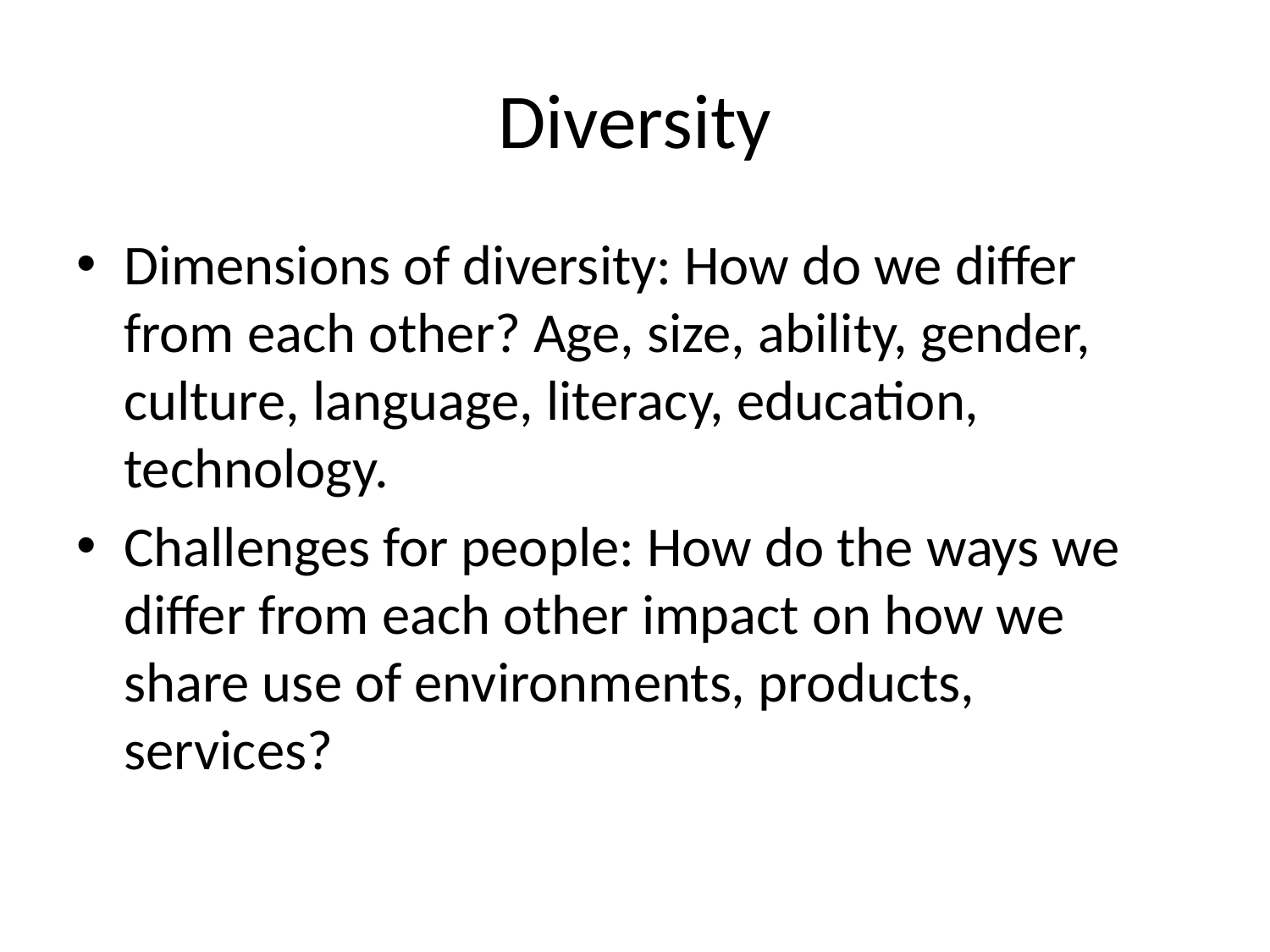

# Diversity
Dimensions of diversity: How do we differ from each other? Age, size, ability, gender, culture, language, literacy, education, technology.
Challenges for people: How do the ways we differ from each other impact on how we share use of environments, products, services?